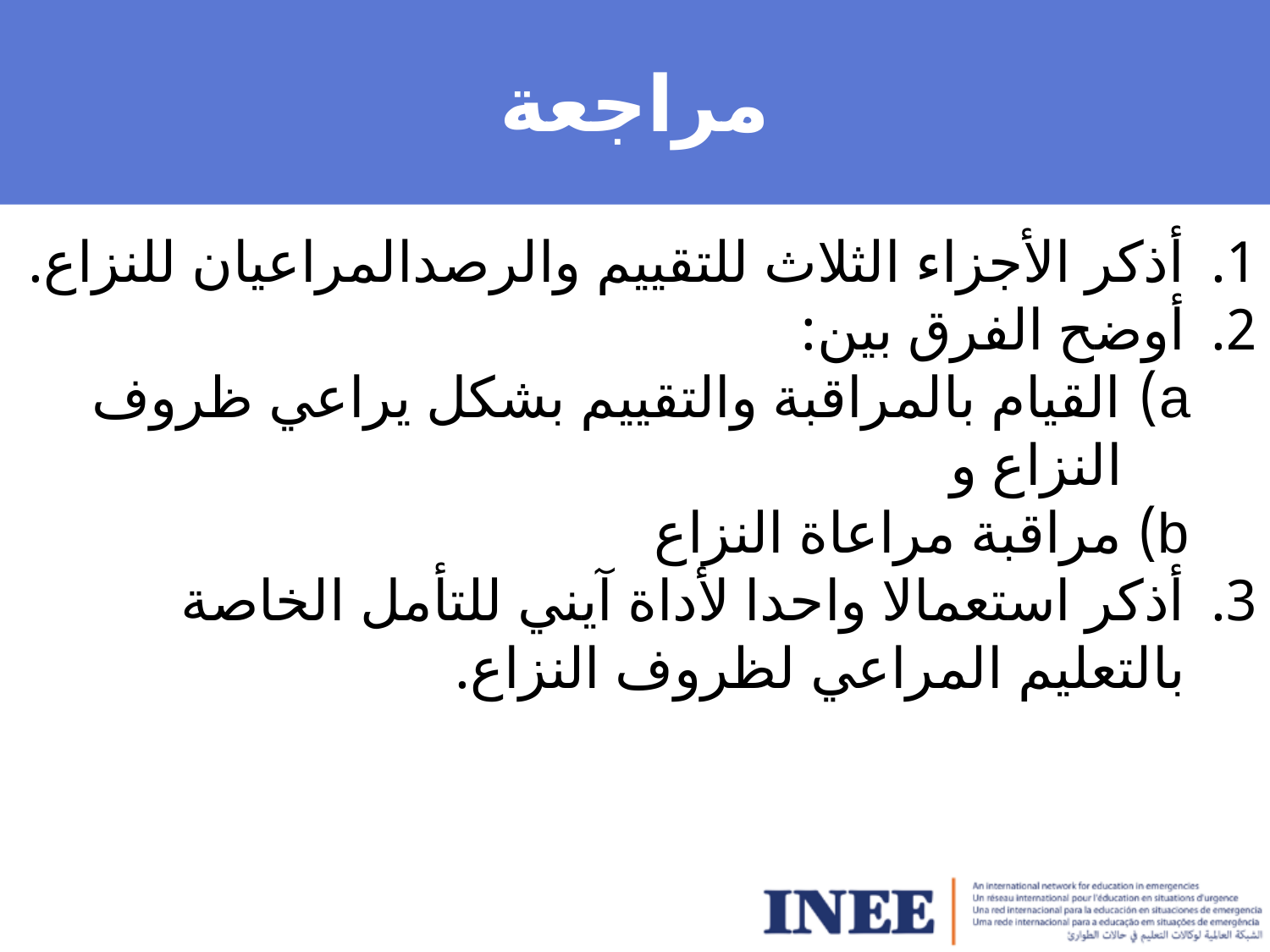

# مراجعة
أذكر الأجزاء الثلاث للتقييم والرصدالمراعيان للنزاع.
أوضح الفرق بين:
القيام بالمراقبة والتقييم بشكل يراعي ظروف النزاع و
مراقبة مراعاة النزاع
أذكر استعمالا واحدا لأداة آيني للتأمل الخاصة بالتعليم المراعي لظروف النزاع.